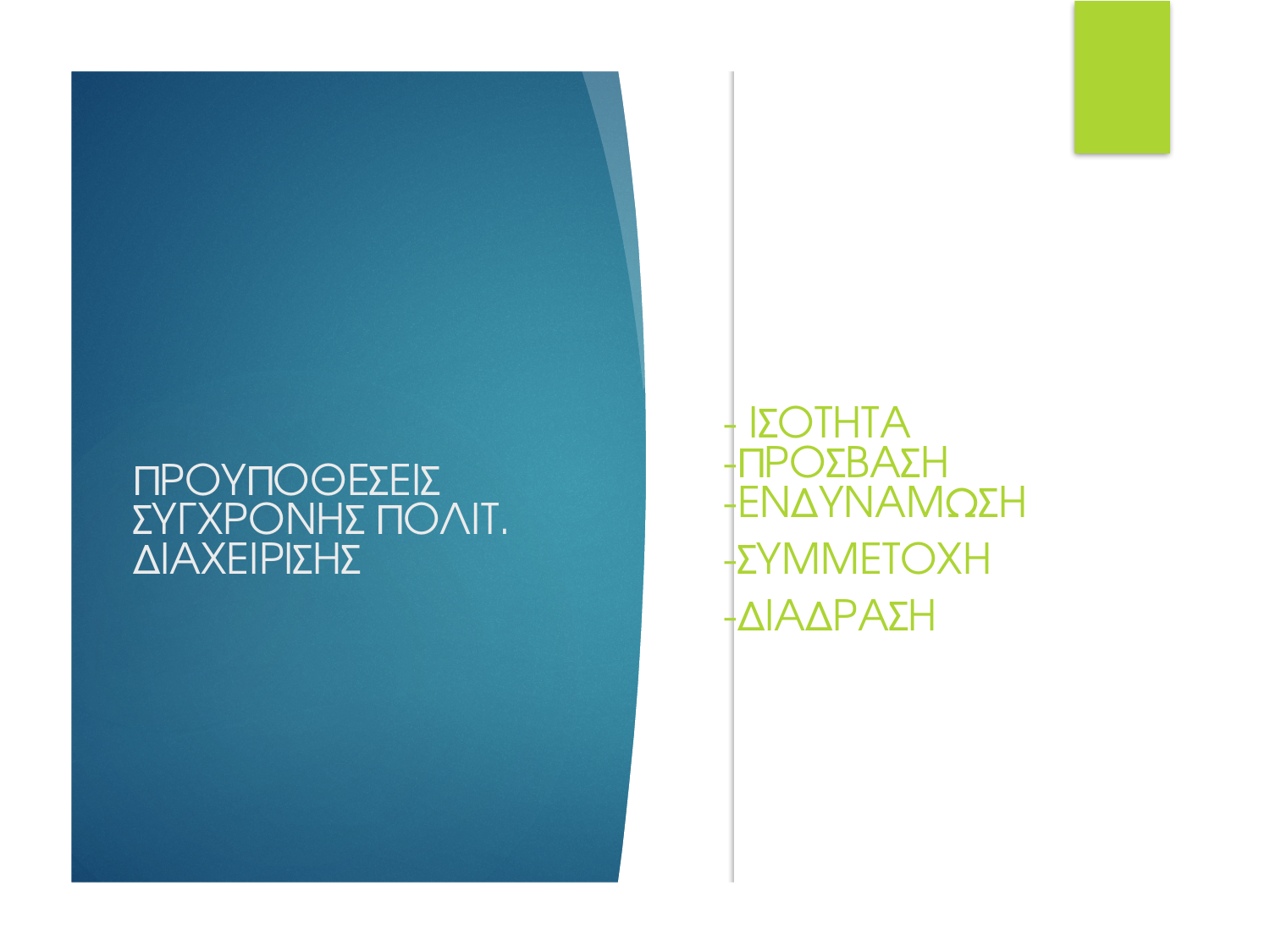

- ΙΣΟΤΗΤΑ
-ΠΡΟΣΒΑΣΗ
-ΕΝΔΥΝΑΜΩΣΗ
-ΣΥΜΜΕΤΟΧΗ
-ΔΙΑΔΡΑΣΗ
# ΠΡΟΥΠΟΘΕΣΕΙΣ ΣΥΓΧΡΟΝΗΣ ΠΟΛΙΤ. ΔΙΑΧΕΙΡΙΣΗΣ